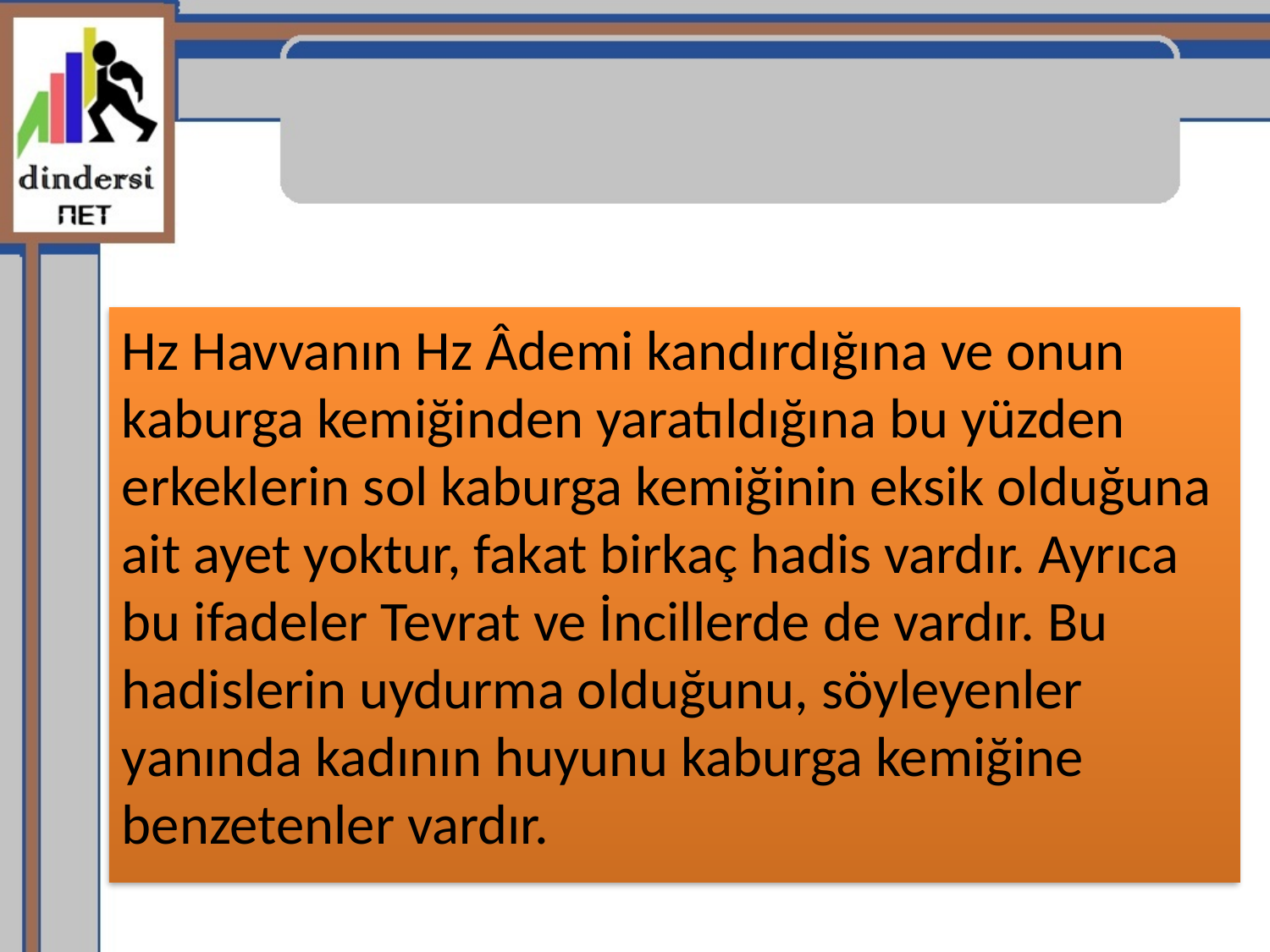

Hz Havvanın Hz Âdemi kandırdığına ve onun kaburga kemiğinden yaratıldığına bu yüzden erkeklerin sol kaburga kemiğinin eksik olduğuna ait ayet yoktur, fakat birkaç hadis vardır. Ayrıca bu ifadeler Tevrat ve İncillerde de vardır. Bu hadislerin uydurma olduğunu, söyleyenler yanında kadının huyunu kaburga kemiğine benzetenler vardır.